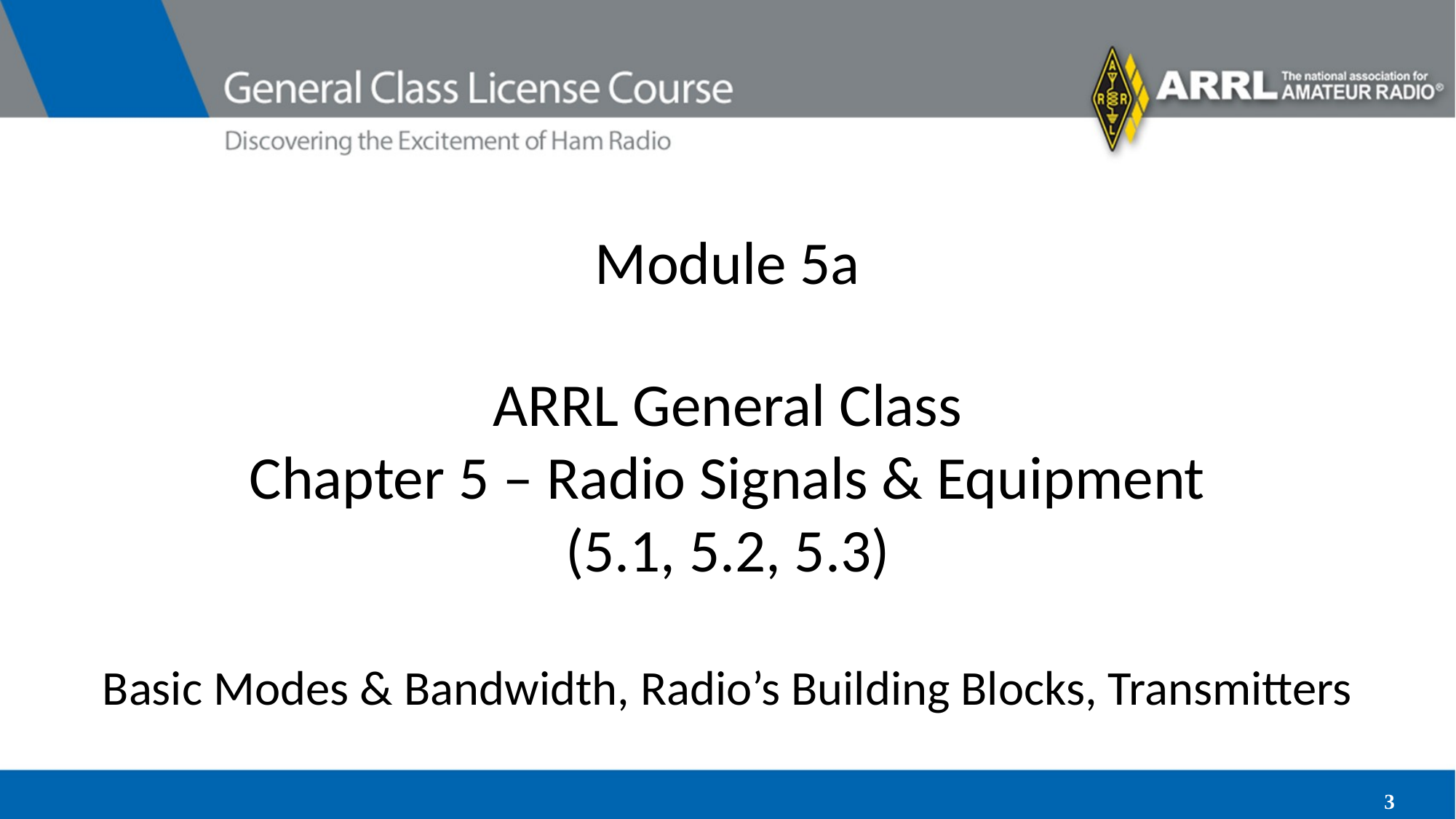

# Module 5a ARRL General Class Chapter 5 – Radio Signals & Equipment (5.1, 5.2, 5.3) Basic Modes & Bandwidth, Radio’s Building Blocks, Transmitters